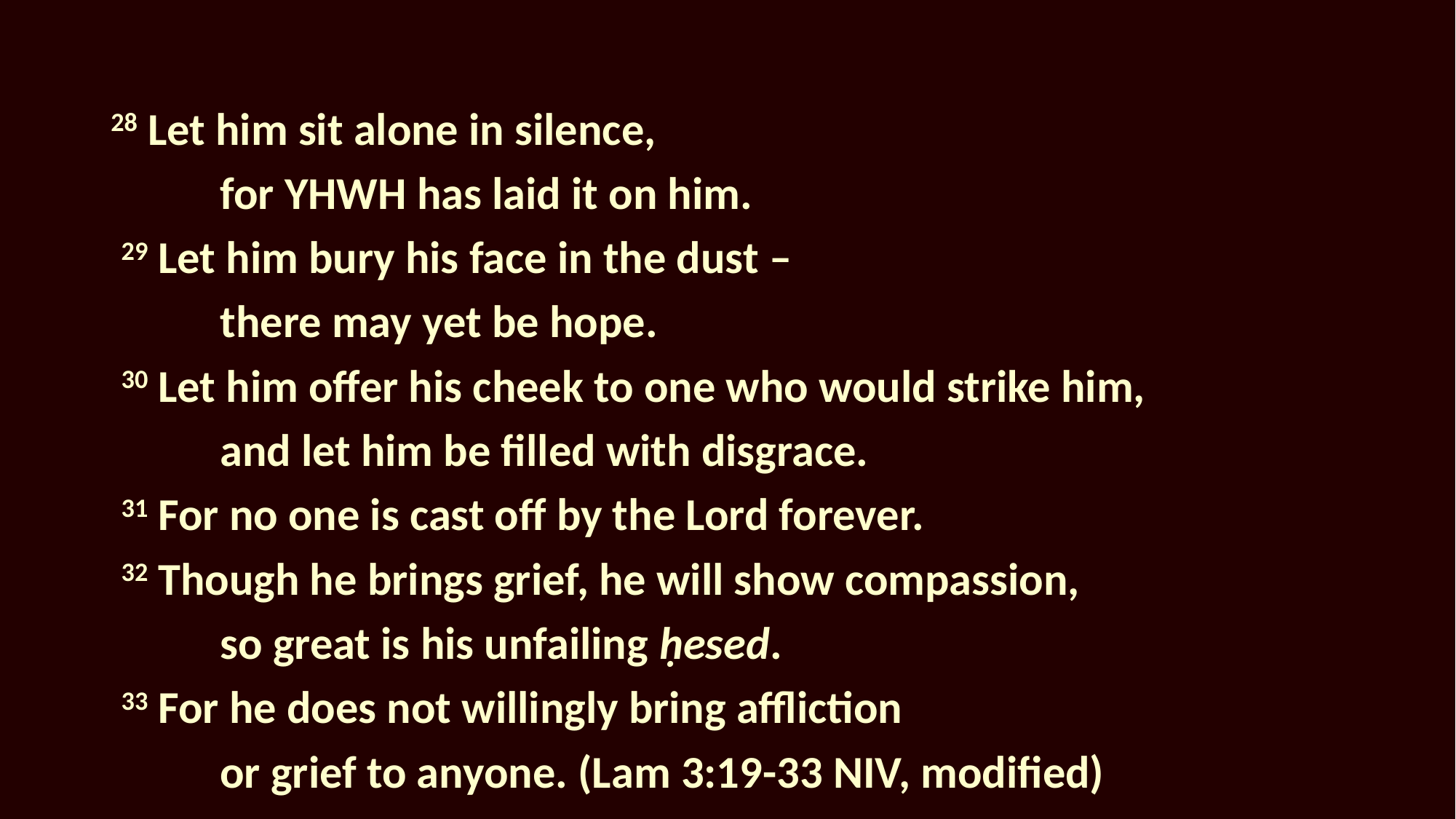

28 Let him sit alone in silence,
	for YHWH has laid it on him.
 29 Let him bury his face in the dust –
	there may yet be hope.
 30 Let him offer his cheek to one who would strike him,
	and let him be filled with disgrace.
 31 For no one is cast off by the Lord forever.
 32 Though he brings grief, he will show compassion,
	so great is his unfailing ḥesed.
 33 For he does not willingly bring affliction
	or grief to anyone. (Lam 3:19-33 NIV, modified)